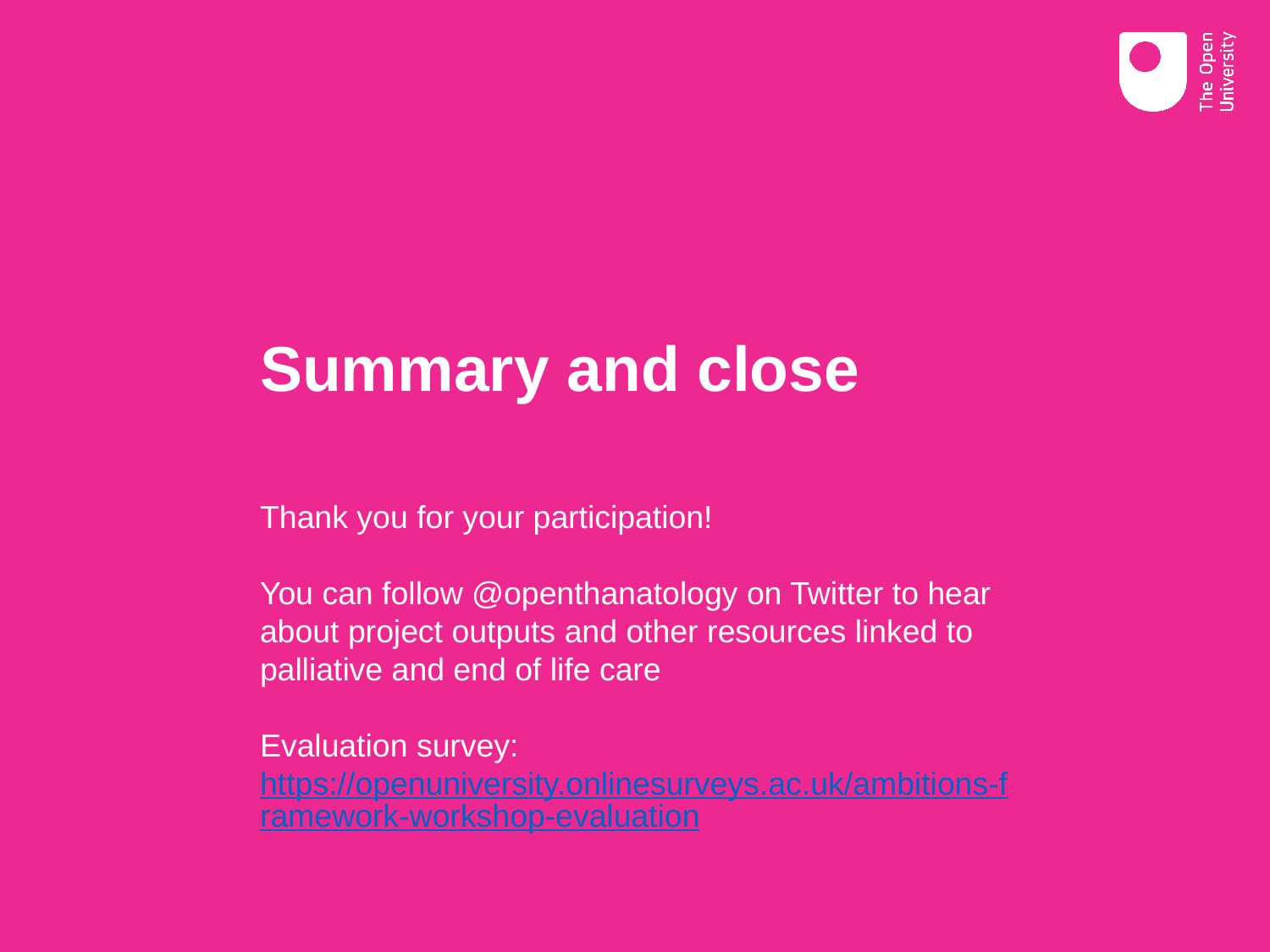

# Summary and close
Thank you for your participation!

You can follow @openthanatology on Twitter to hear about project outputs and other resources linked to palliative and end of life care

Evaluation survey: https://openuniversity.onlinesurveys.ac.uk/ambitions-framework-workshop-evaluation